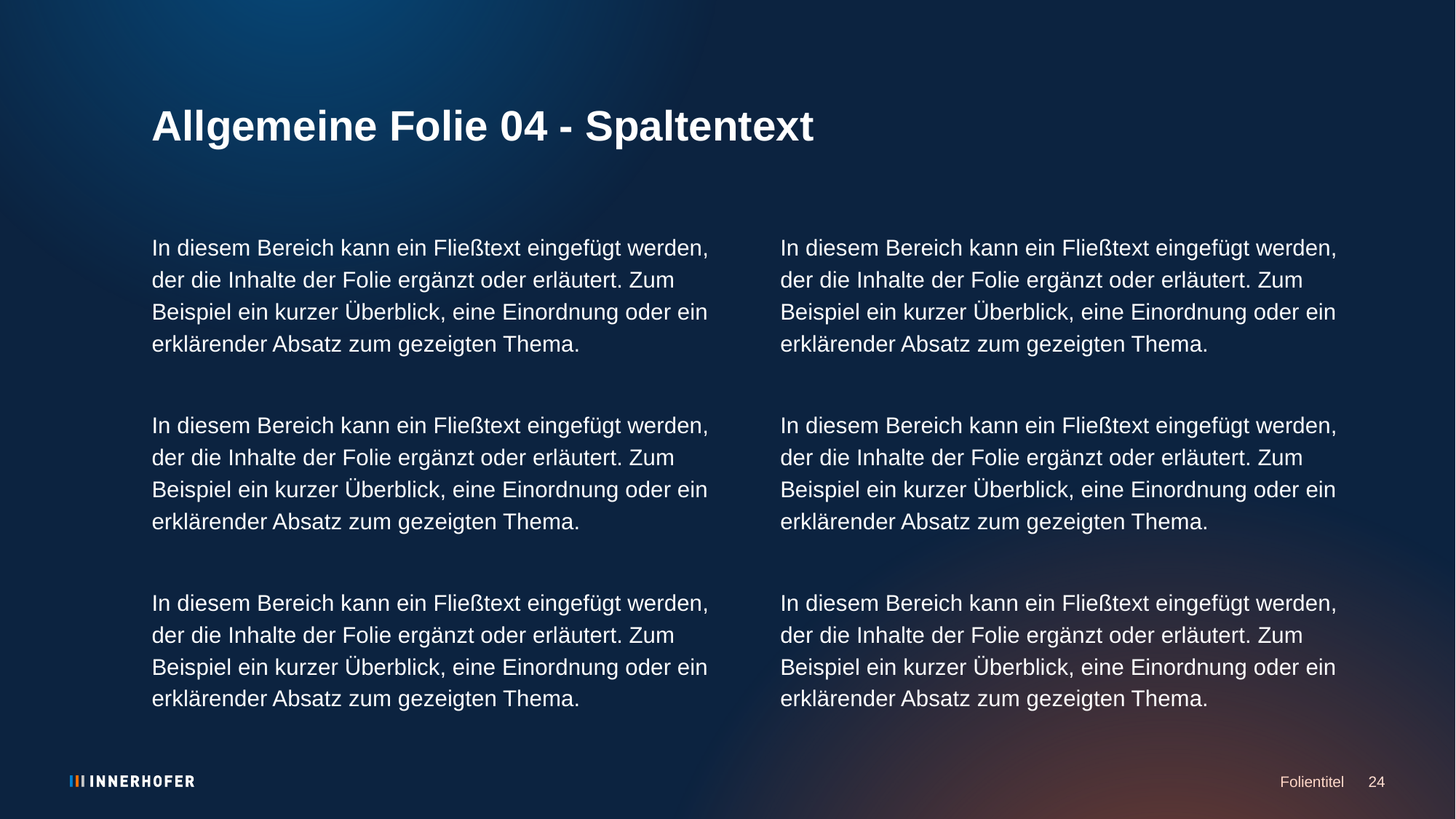

# Allgemeine Folie 04 - Spaltentext
In diesem Bereich kann ein Fließtext eingefügt werden, der die Inhalte der Folie ergänzt oder erläutert. Zum Beispiel ein kurzer Überblick, eine Einordnung oder ein erklärender Absatz zum gezeigten Thema.

In diesem Bereich kann ein Fließtext eingefügt werden, der die Inhalte der Folie ergänzt oder erläutert. Zum Beispiel ein kurzer Überblick, eine Einordnung oder ein erklärender Absatz zum gezeigten Thema.

In diesem Bereich kann ein Fließtext eingefügt werden, der die Inhalte der Folie ergänzt oder erläutert. Zum Beispiel ein kurzer Überblick, eine Einordnung oder ein erklärender Absatz zum gezeigten Thema.
In diesem Bereich kann ein Fließtext eingefügt werden, der die Inhalte der Folie ergänzt oder erläutert. Zum Beispiel ein kurzer Überblick, eine Einordnung oder ein erklärender Absatz zum gezeigten Thema.

In diesem Bereich kann ein Fließtext eingefügt werden, der die Inhalte der Folie ergänzt oder erläutert. Zum Beispiel ein kurzer Überblick, eine Einordnung oder ein erklärender Absatz zum gezeigten Thema.

In diesem Bereich kann ein Fließtext eingefügt werden, der die Inhalte der Folie ergänzt oder erläutert. Zum Beispiel ein kurzer Überblick, eine Einordnung oder ein erklärender Absatz zum gezeigten Thema.
Folientitel
24